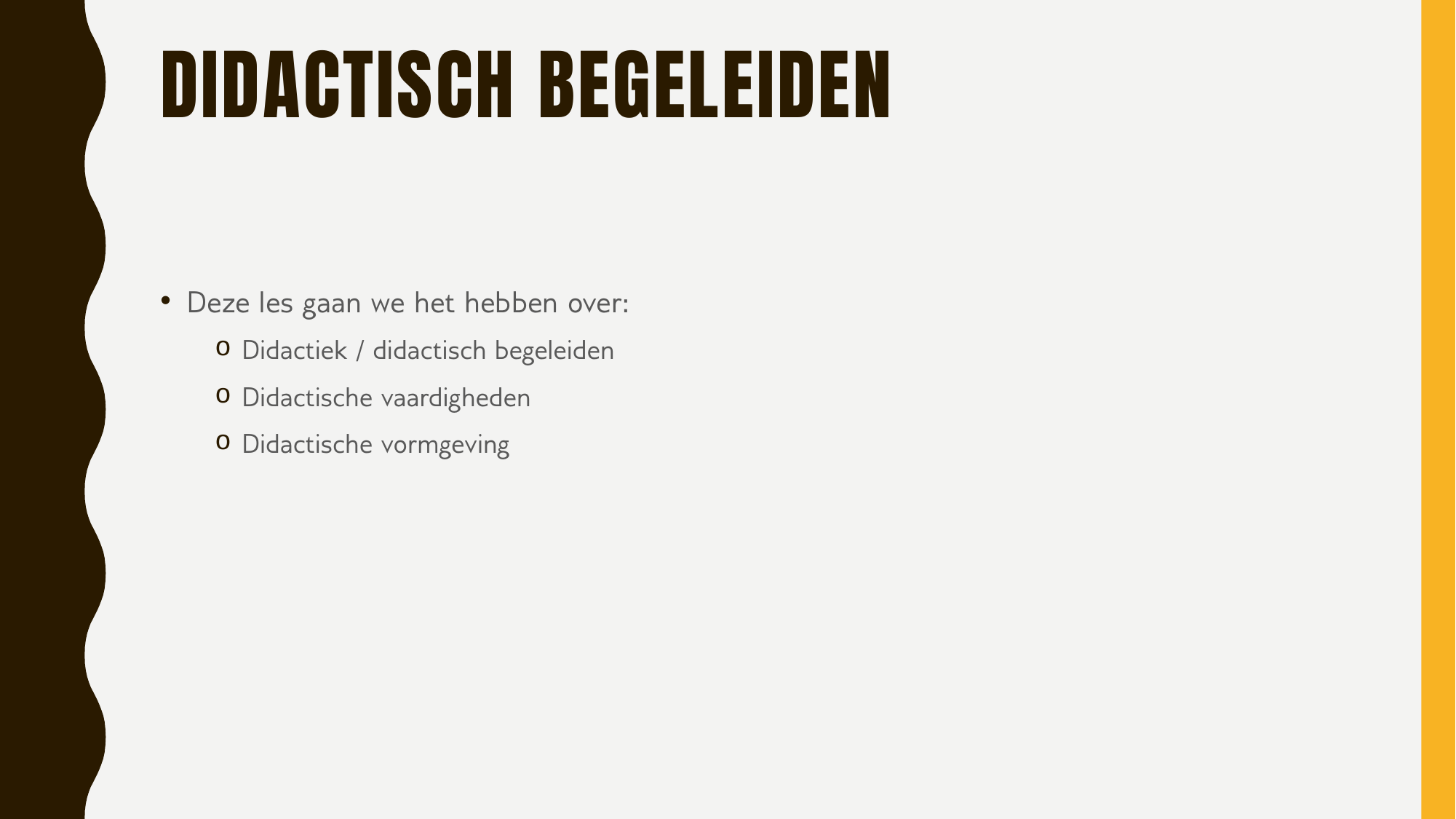

# Didactisch begeleiden
Deze les gaan we het hebben over:
Didactiek / didactisch begeleiden
Didactische vaardigheden
Didactische vormgeving